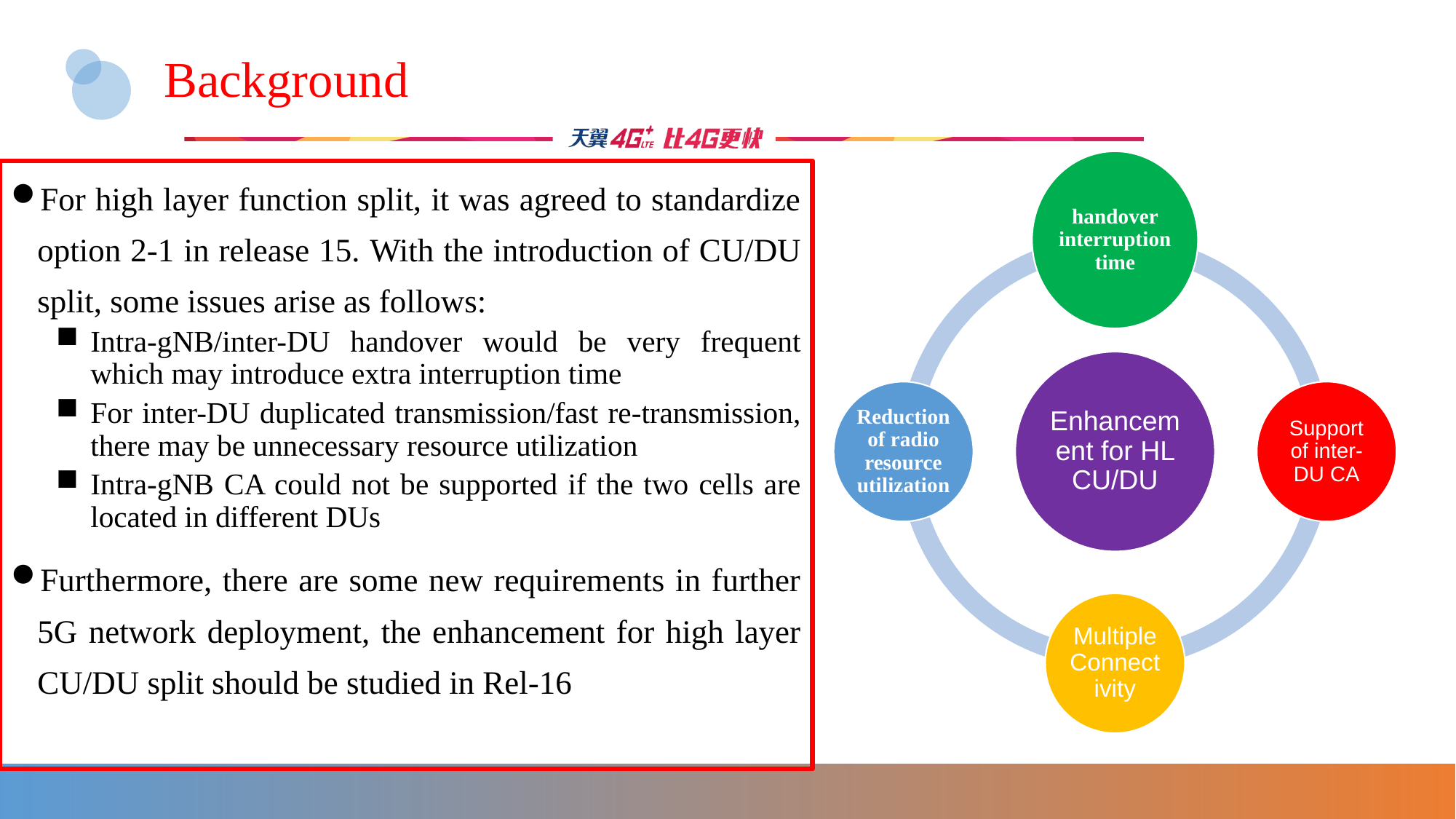

# Background
For high layer function split, it was agreed to standardize option 2-1 in release 15. With the introduction of CU/DU split, some issues arise as follows:
Intra-gNB/inter-DU handover would be very frequent which may introduce extra interruption time
For inter-DU duplicated transmission/fast re-transmission, there may be unnecessary resource utilization
Intra-gNB CA could not be supported if the two cells are located in different DUs
Furthermore, there are some new requirements in further 5G network deployment, the enhancement for high layer CU/DU split should be studied in Rel-16
Enhancement for HL CU/DU
handover interruption time
Support of inter-DU CA
Multiple Connectivity
Reduction of radio resource utilization